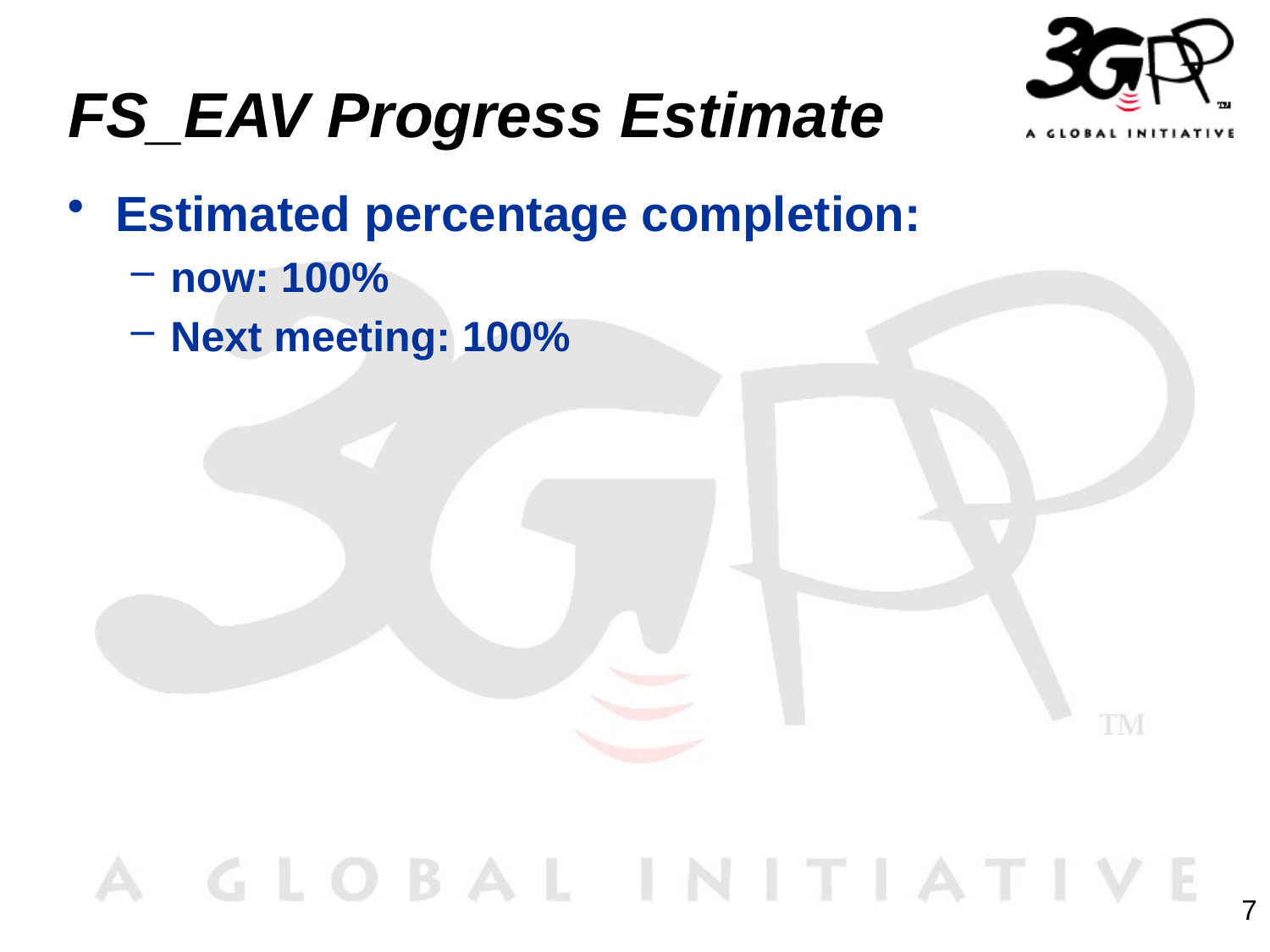

# FS_EAV Progress Estimate
Estimated percentage completion:
now: 100%
Next meeting: 100%
7